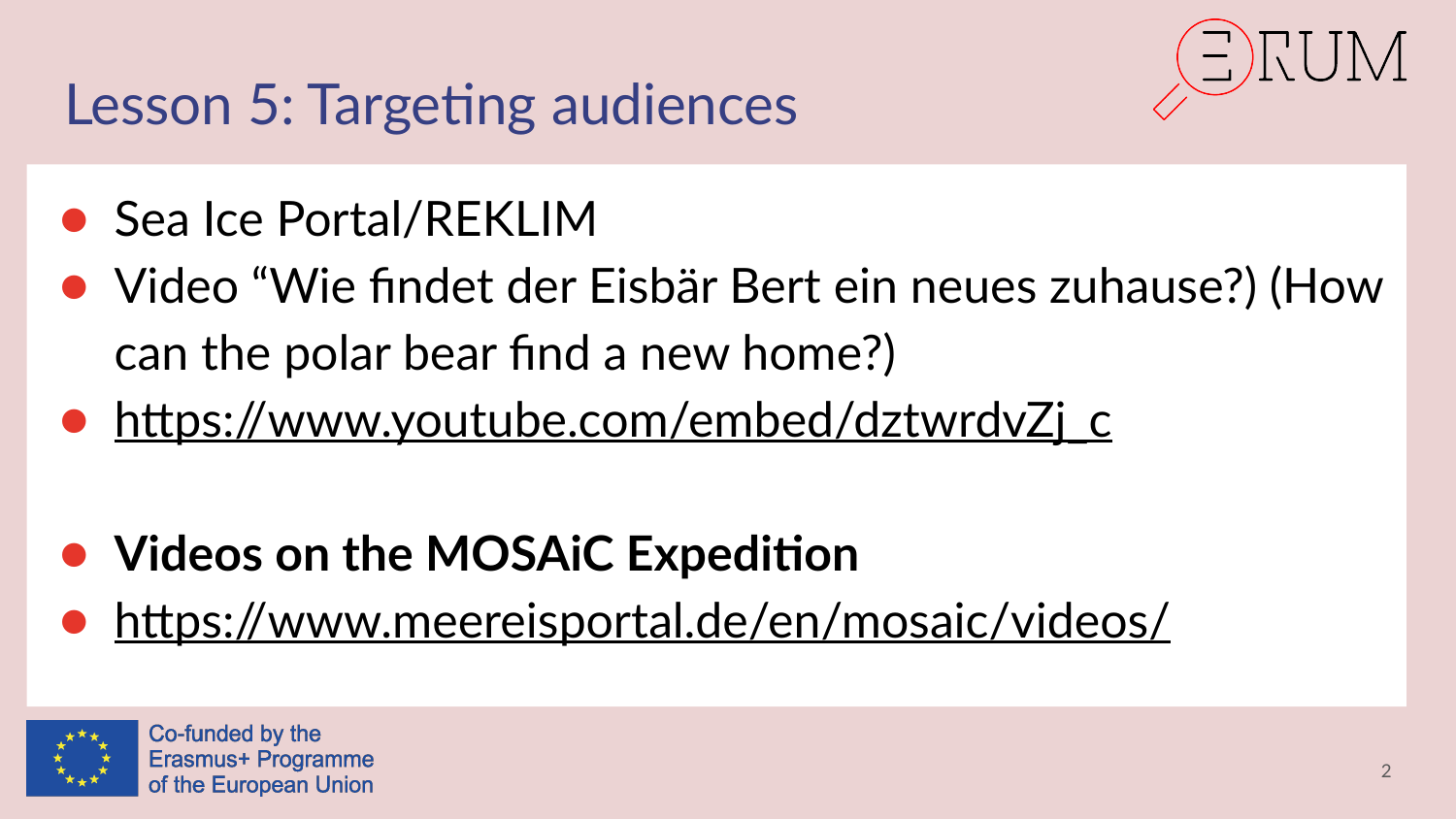

# Lesson 5: Targeting audiences
Sea Ice Portal/REKLIM
Video “Wie findet der Eisbär Bert ein neues zuhause?) (How can the polar bear find a new home?)
https://www.youtube.com/embed/dztwrdvZj_c

Videos on the MOSAiC Expedition
https://www.meereisportal.de/en/mosaic/videos/

2